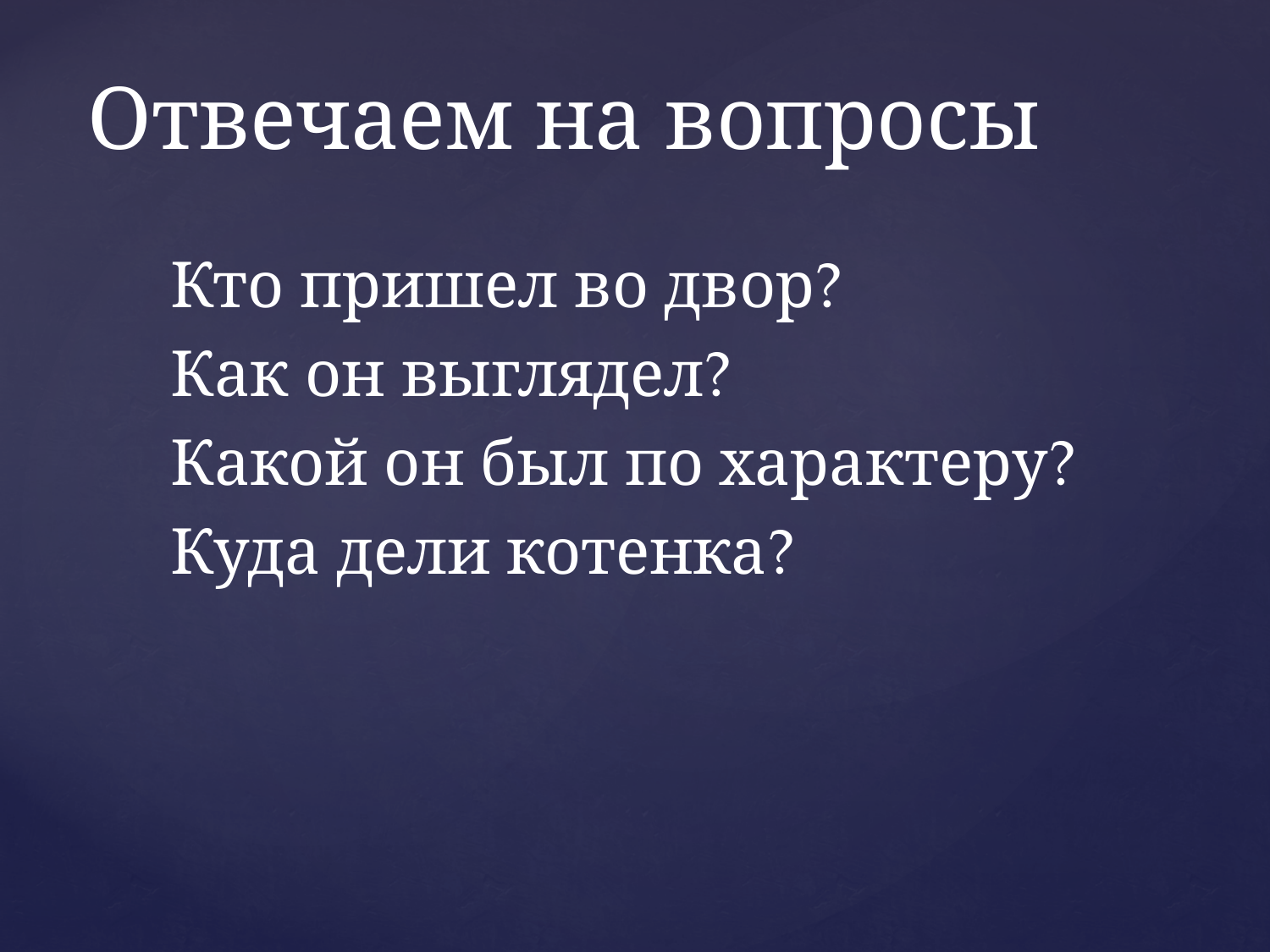

# Отвечаем на вопросы
Кто пришел во двор?
Как он выглядел?
Какой он был по характеру?
Куда дели котенка?